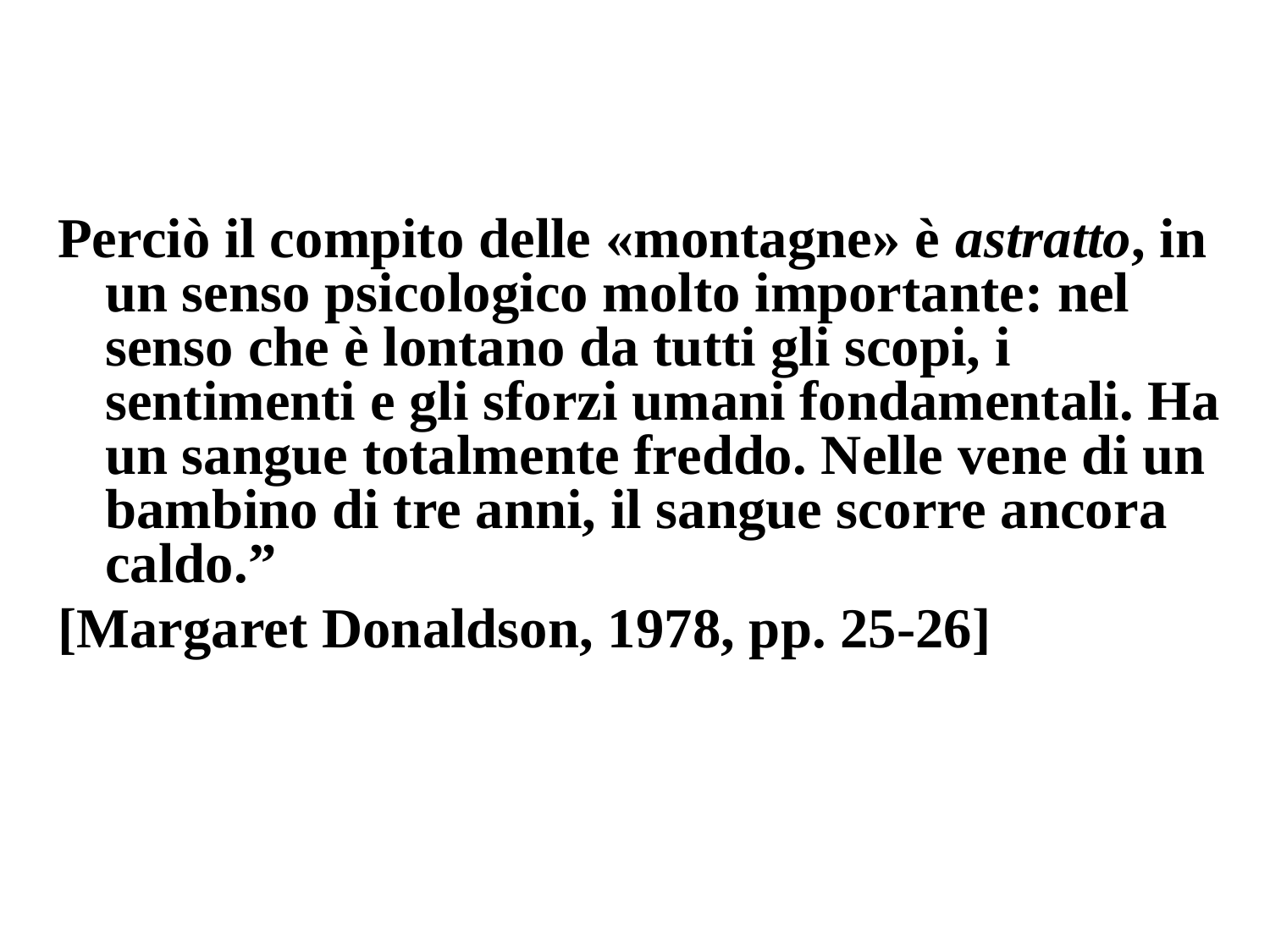

Perciò il compito delle «montagne» è astratto, in un senso psicologico molto importante: nel senso che è lontano da tutti gli scopi, i sentimenti e gli sforzi umani fondamentali. Ha un sangue totalmente freddo. Nelle vene di un bambino di tre anni, il sangue scorre ancora caldo.”
[Margaret Donaldson, 1978, pp. 25-26]